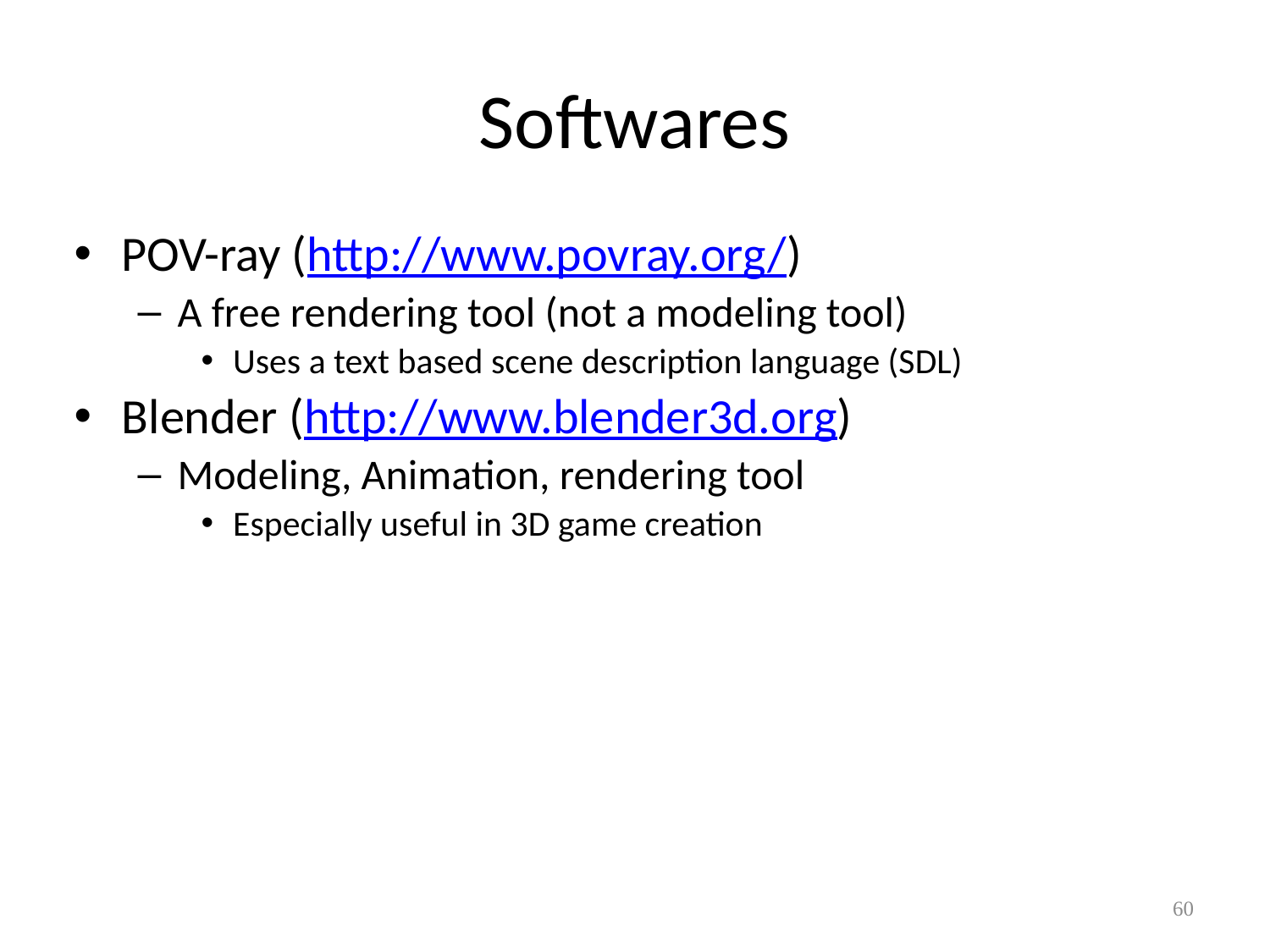

# Softwares
POV-ray (http://www.povray.org/)
A free rendering tool (not a modeling tool)
Uses a text based scene description language (SDL)
Blender (http://www.blender3d.org)
Modeling, Animation, rendering tool
Especially useful in 3D game creation

60